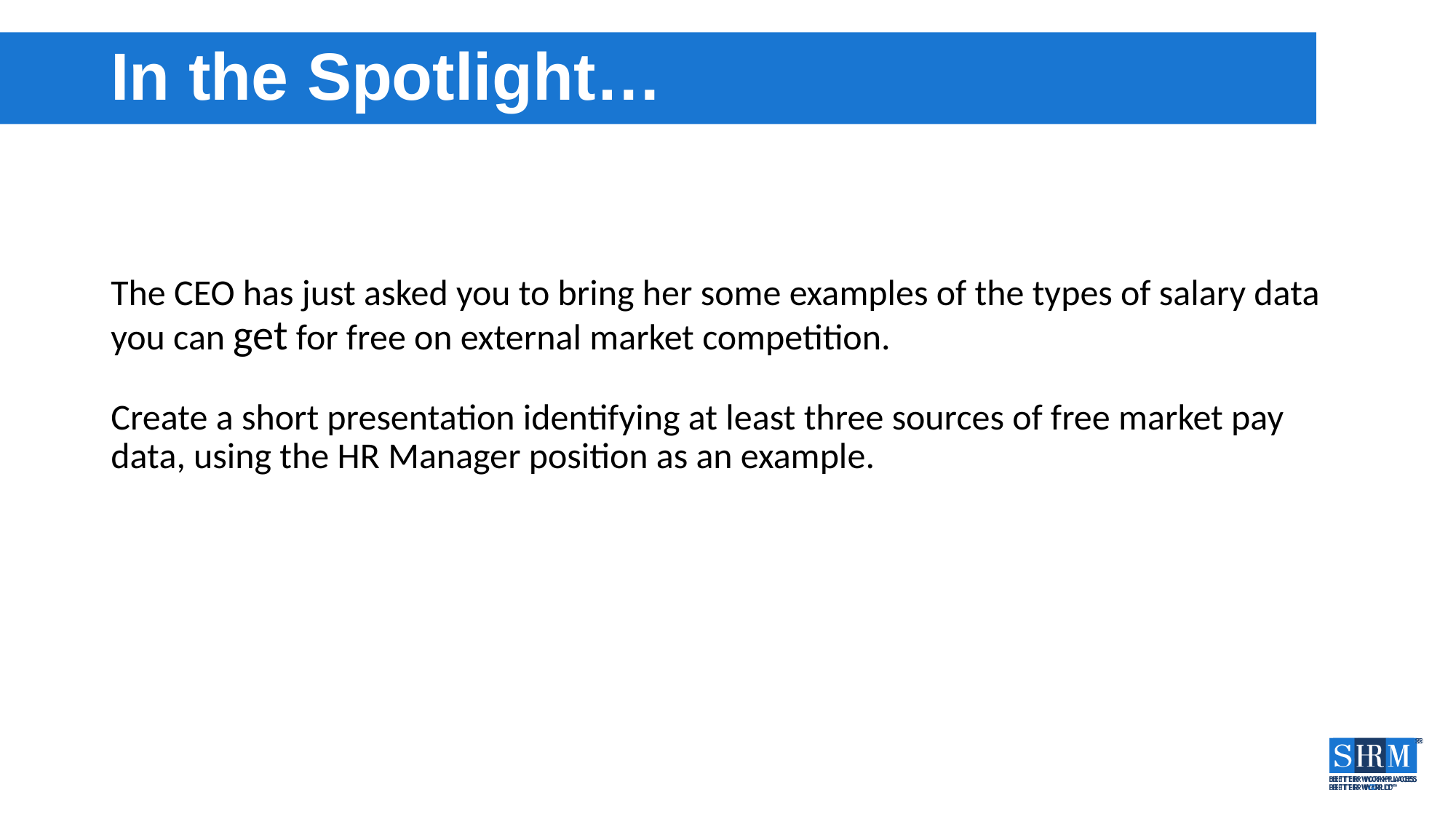

# In the Spotlight…
The CEO has just asked you to bring her some examples of the types of salary data you can get for free on external market competition.

Create a short presentation identifying at least three sources of free market pay data, using the HR Manager position as an example.